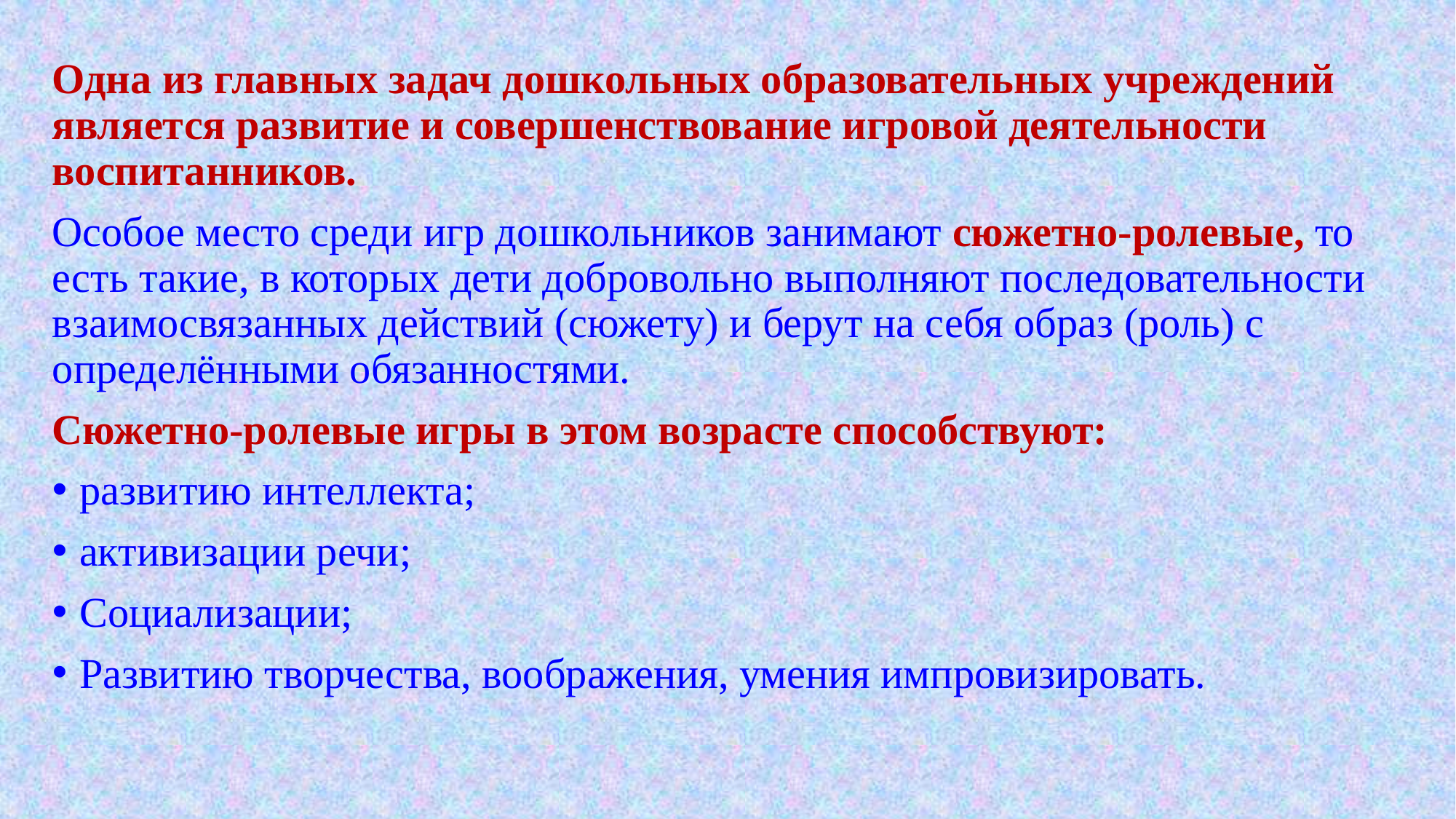

Одна из главных задач дошкольных образовательных учреждений является развитие и совершенствование игровой деятельности воспитанников.
Особое место среди игр дошкольников занимают сюжетно-ролевые, то есть такие, в которых дети добровольно выполняют последовательности взаимосвязанных действий (сюжету) и берут на себя образ (роль) с определёнными обязанностями.
Сюжетно-ролевые игры в этом возрасте способствуют:
развитию интеллекта;
активизации речи;
Социализации;
Развитию творчества, воображения, умения импровизировать.